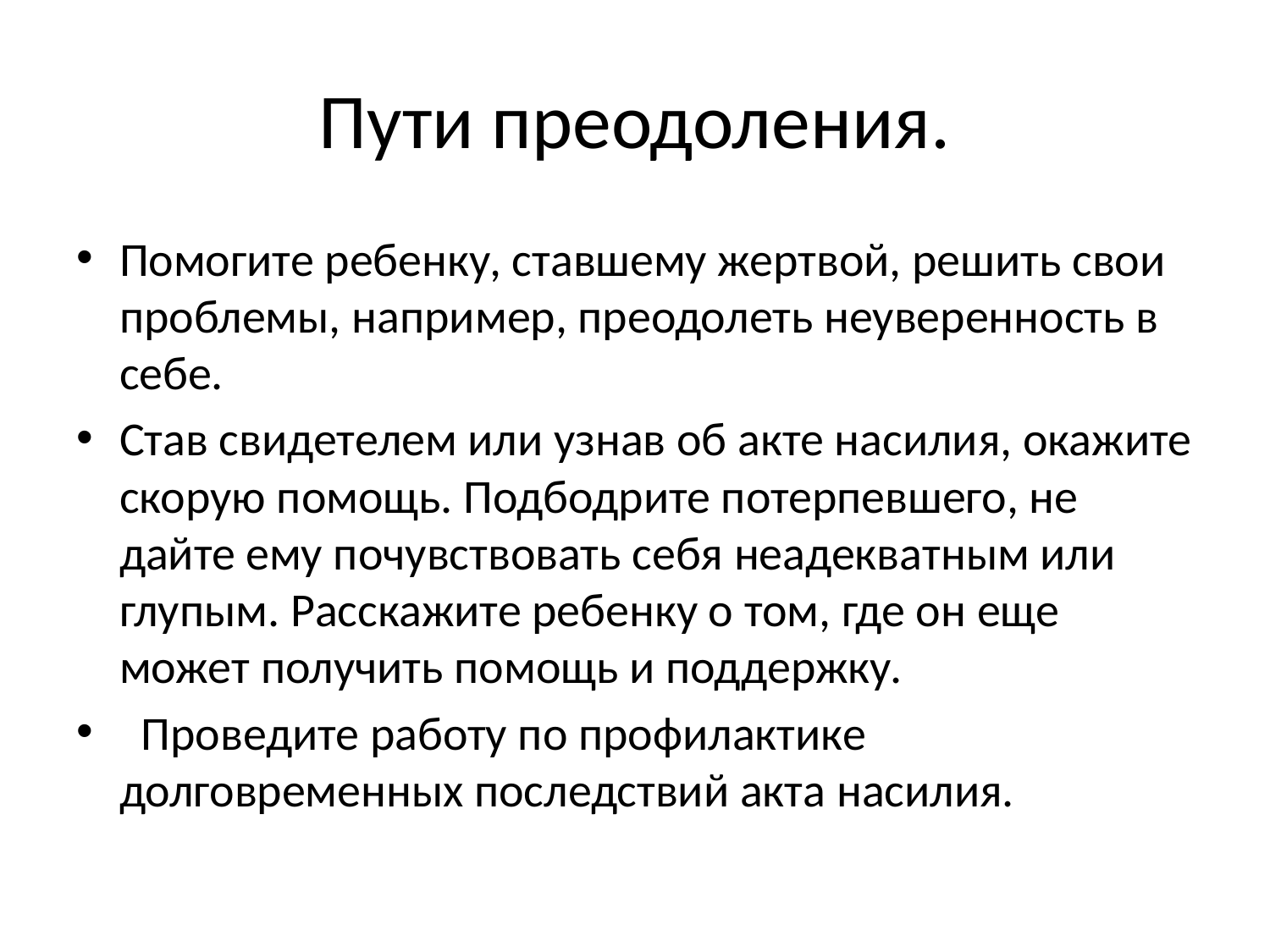

# Пути преодоления.
Помогите ребенку, ставшему жертвой, решить свои проблемы, например, преодолеть неуверенность в себе.
Став свидетелем или узнав об акте насилия, окажите скорую помощь. Подбодрите потерпевшего, не дайте ему почувствовать себя неадекватным или глупым. Расскажите ребенку о том, где он еще может получить помощь и поддержку.
  Проведите работу по профилактике долговременных последствий акта насилия.